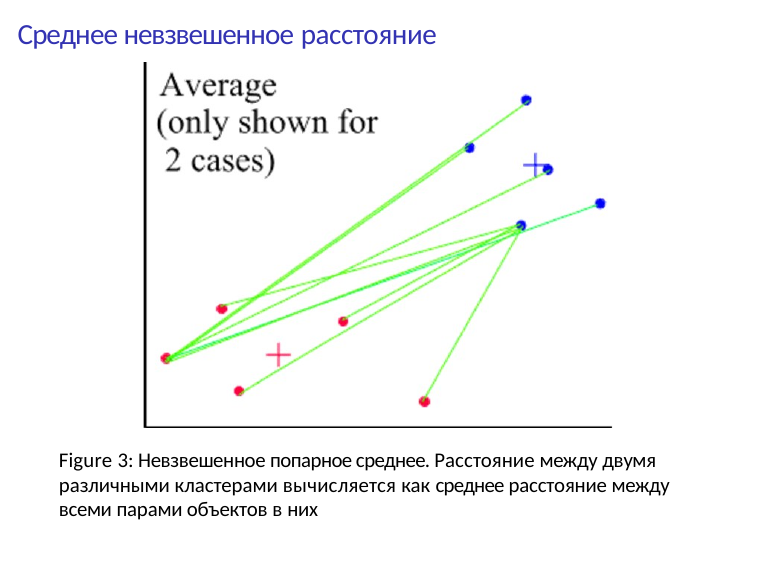

# Среднее невзвешенное расстояние

Figure 3: Невзвешенное попарное среднее. Расстояние между двумя  различными кластерами вычисляется как среднее расстояние между  всеми парами объектов в них